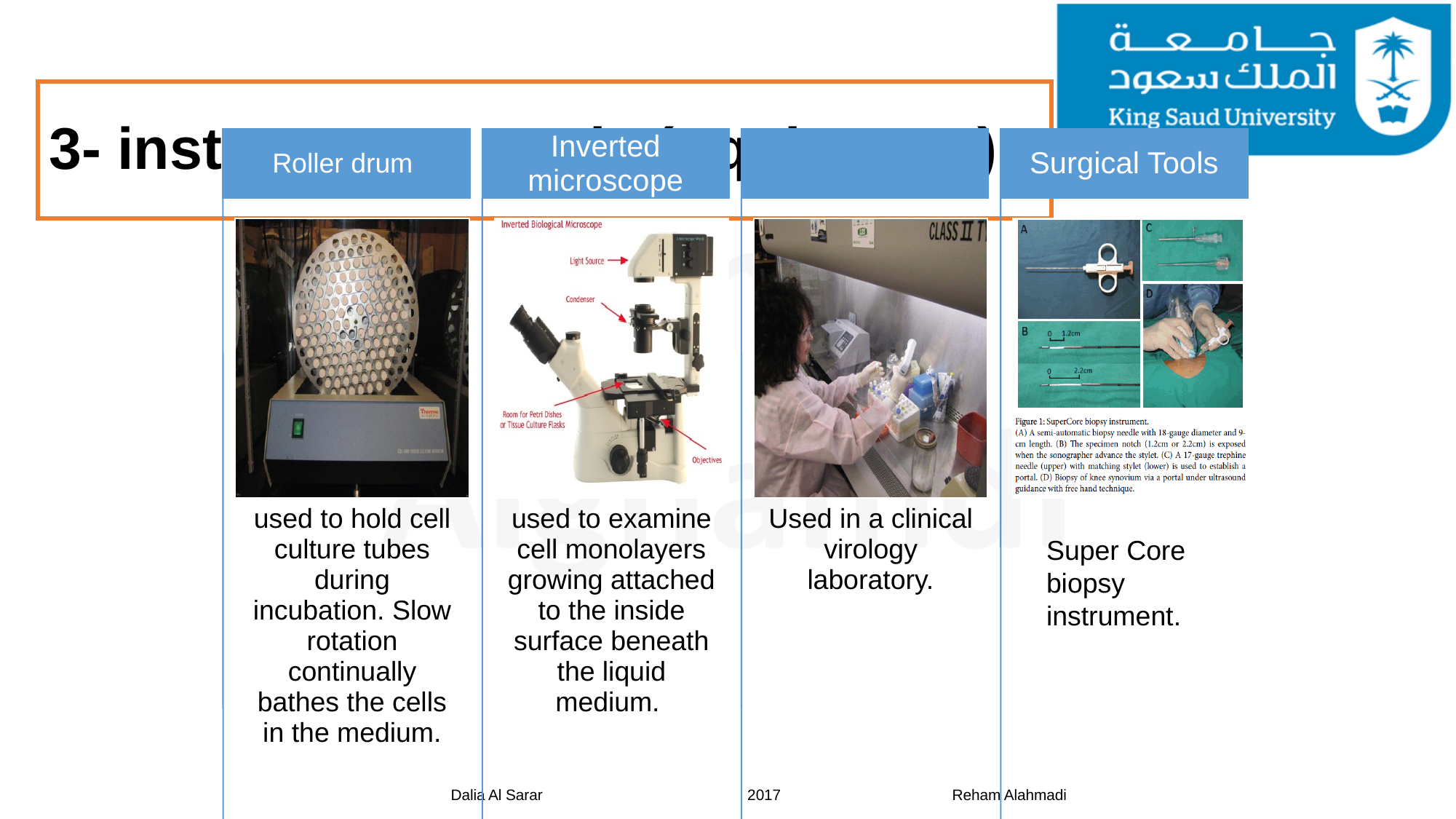

# 3- instruments, Tools (Equipment):
Roller drum
used to hold cell culture tubes during incubation. Slow rotation continually bathes the cells in the medium.
used to examine cell monolayers growing attached to the inside surface beneath the liquid medium.
Used in a clinical virology laboratory.
Surgical Tools
Super Core biopsy instrument.
Dalia Al Sarar                                                 2017                                         Reham Alahmadi